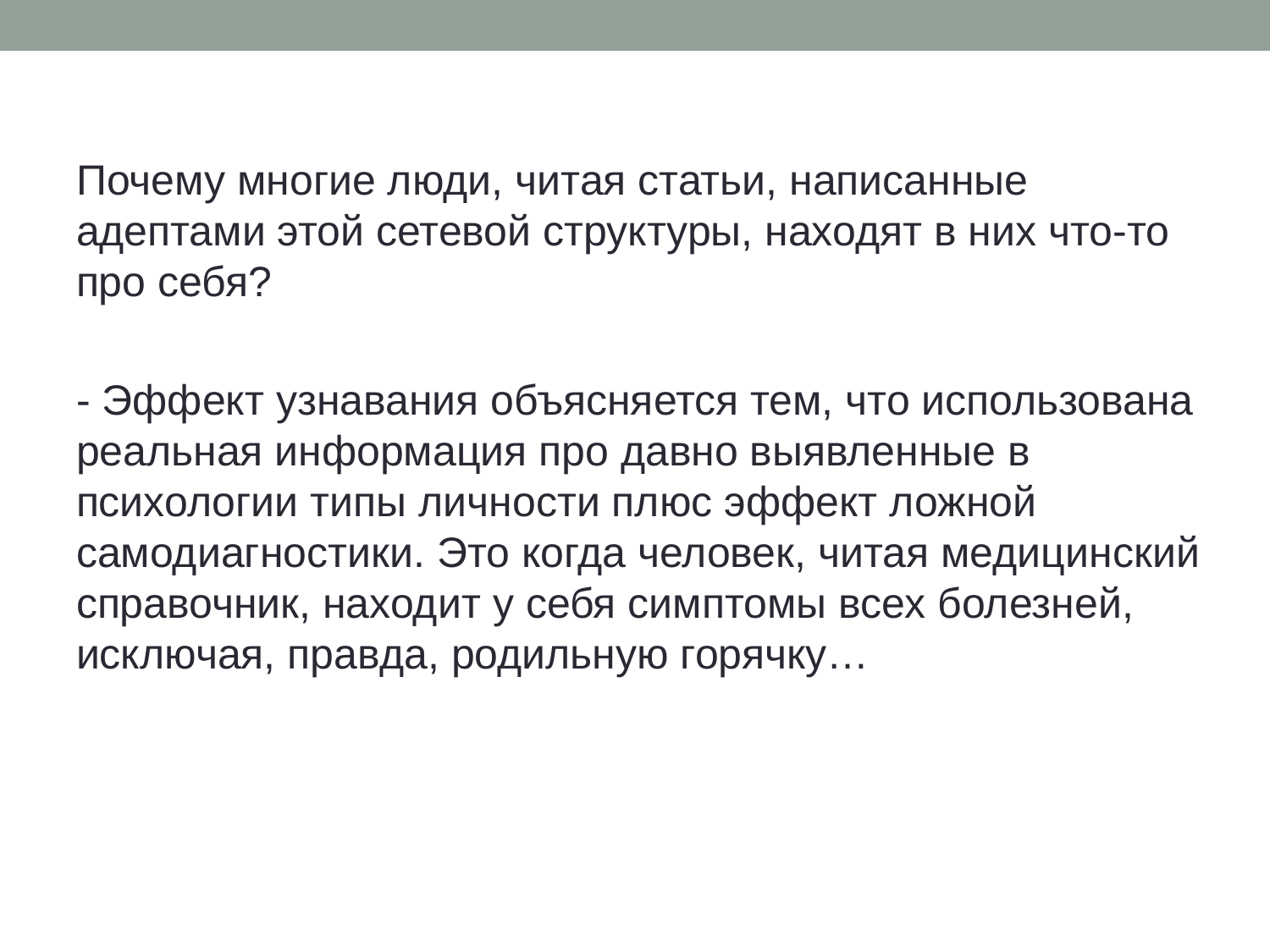

Почему многие люди, читая статьи, написанные адептами этой сетевой структуры, находят в них что-то про себя?

- Эффект узнавания объясняется тем, что использована реальная информация про давно выявленные в психологии типы личности плюс эффект ложной самодиагностики. Это когда человек, читая медицинский справочник, находит у себя симптомы всех болезней, исключая, правда, родильную горячку…